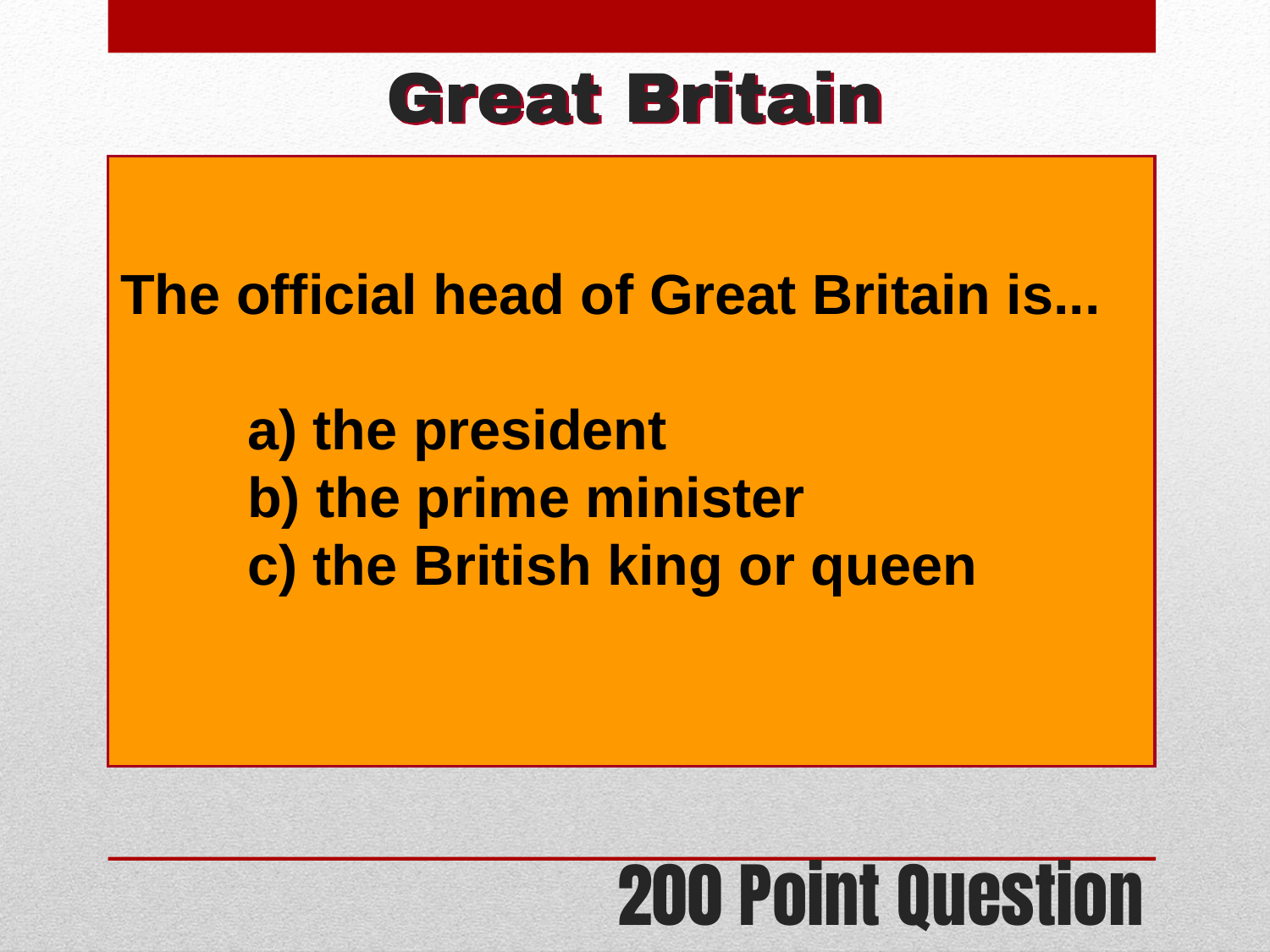

Great Britain
The official head of Great Britain is...

	a) the president
	b) the prime minister
	c) the British king or queen

200 Point Question